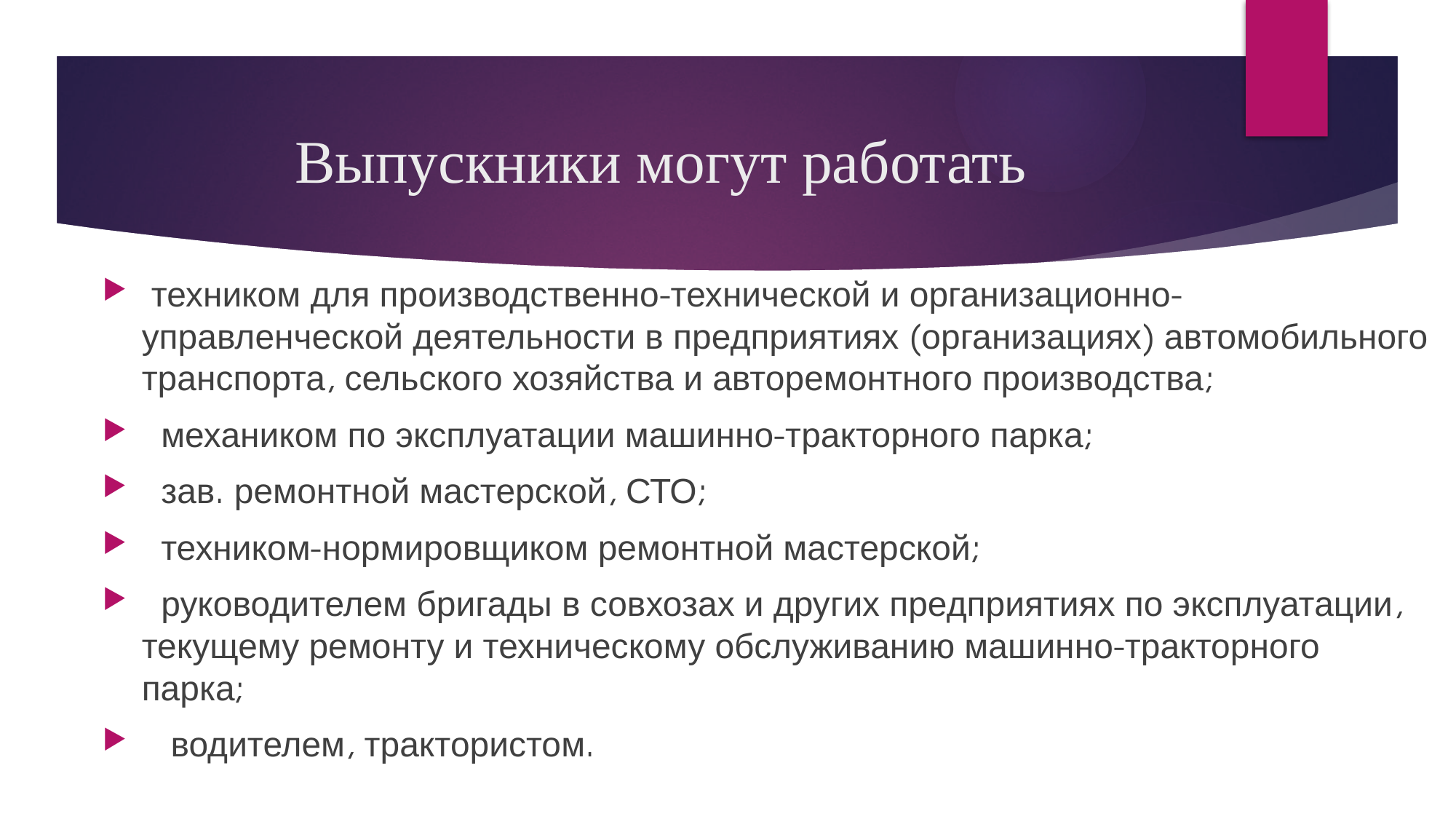

# Выпускники могут работать
 техником для производственно-технической и организационно-управленческой деятельности в предприятиях (организациях) автомобильного транспорта, сельского хозяйства и авторемонтного производства;
  механиком по эксплуатации машинно-тракторного парка;
  зав. ремонтной мастерской, СТО;
  техником-нормировщиком ремонтной мастерской;
  руководителем бригады в совхозах и других предприятиях по эксплуатации, текущему ремонту и техническому обслуживанию машинно-тракторного парка;
   водителем, трактористом.